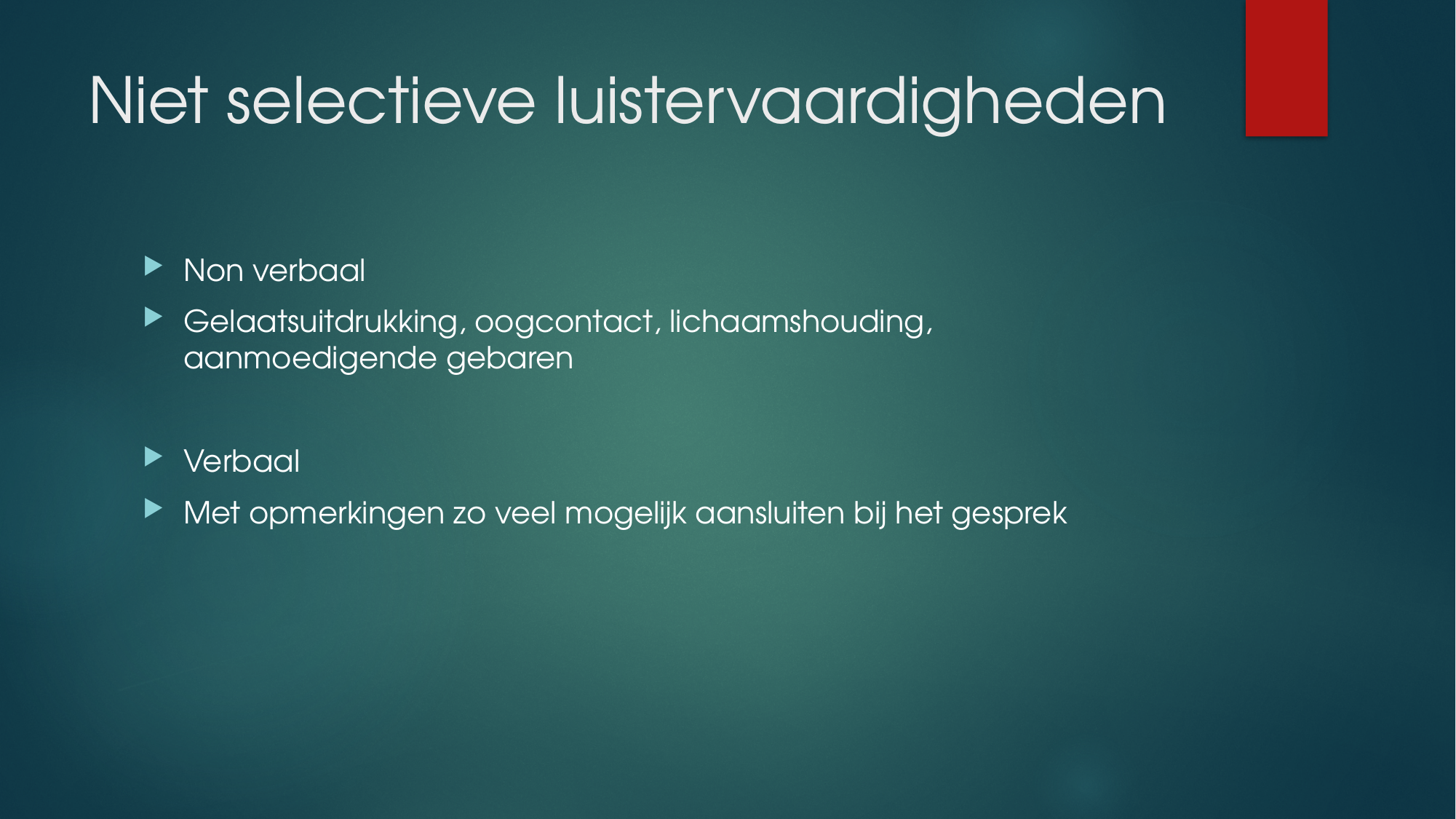

# Niet selectieve luistervaardigheden
Non verbaal
Gelaatsuitdrukking, oogcontact, lichaamshouding, aanmoedigende gebaren

Verbaal
Met opmerkingen zo veel mogelijk aansluiten bij het gesprek